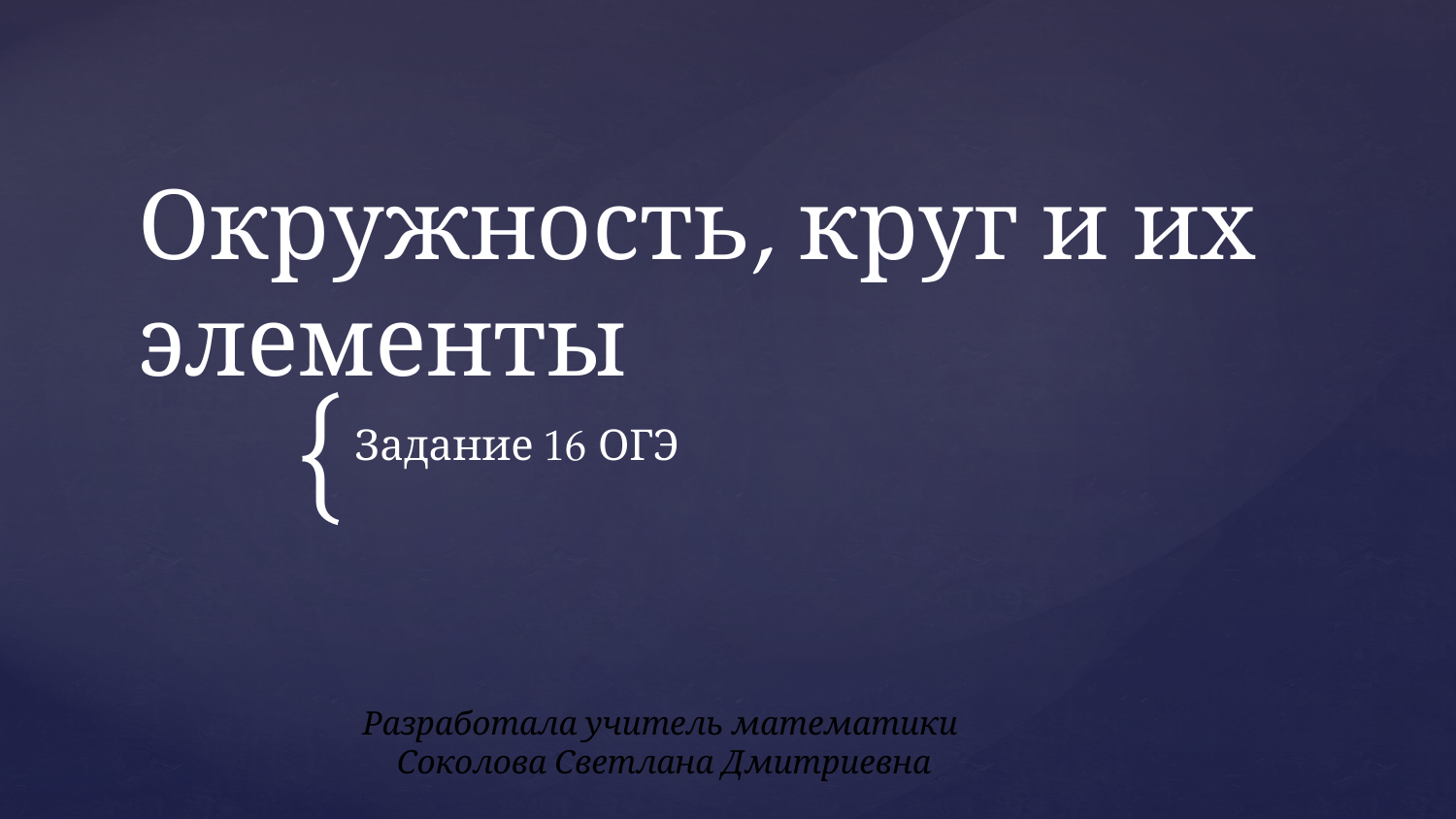

# Окружность, круг и их элементы
Задание 16 ОГЭ
Разработала учитель математики
Соколова Светлана Дмитриевна